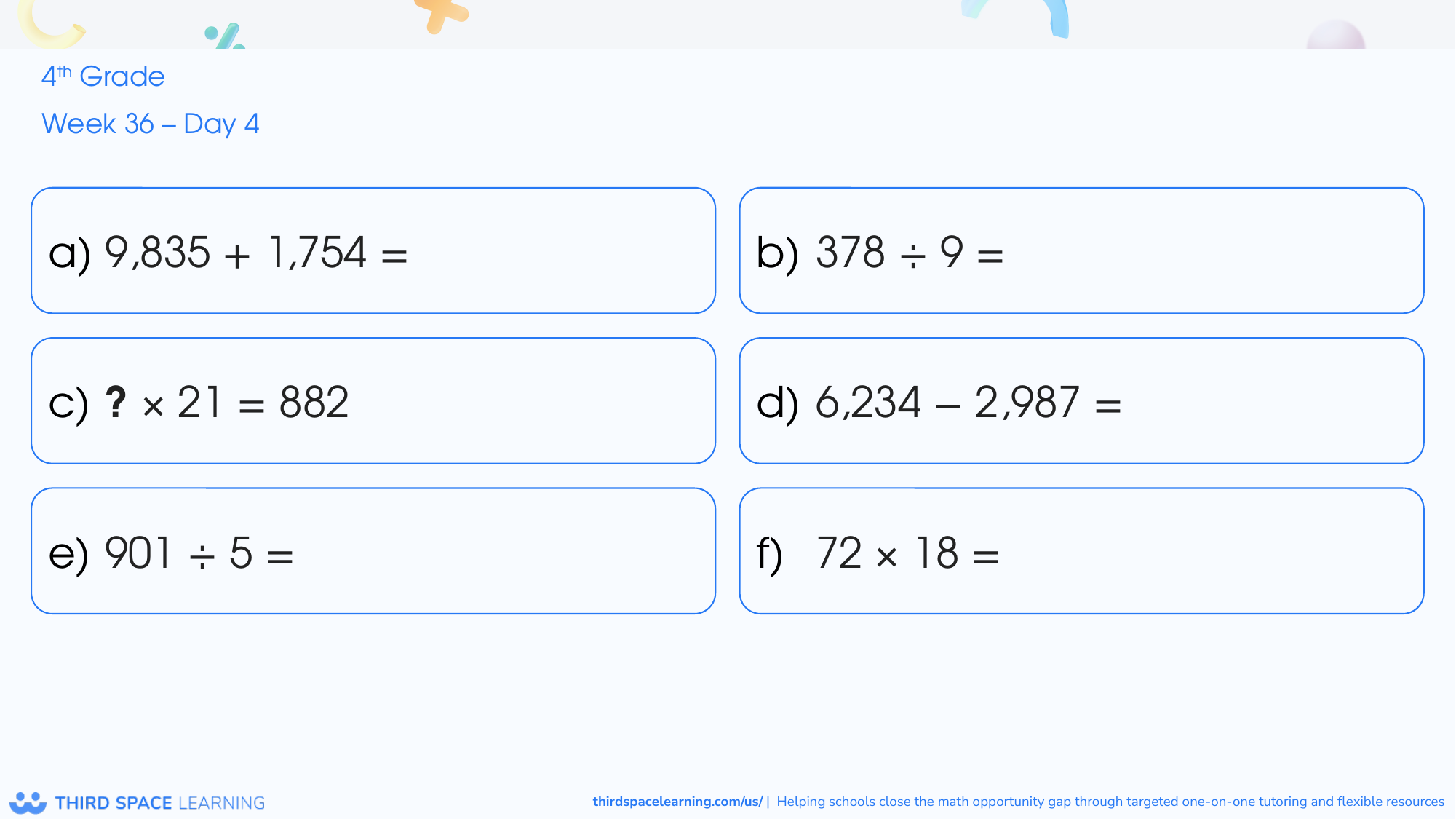

4th Grade
Week 36 – Day 4
9,835 + 1,754 =
378 ÷ 9 =
? × 21 = 882
6,234 − 2,987 =
901 ÷ 5 =
72 × 18 =